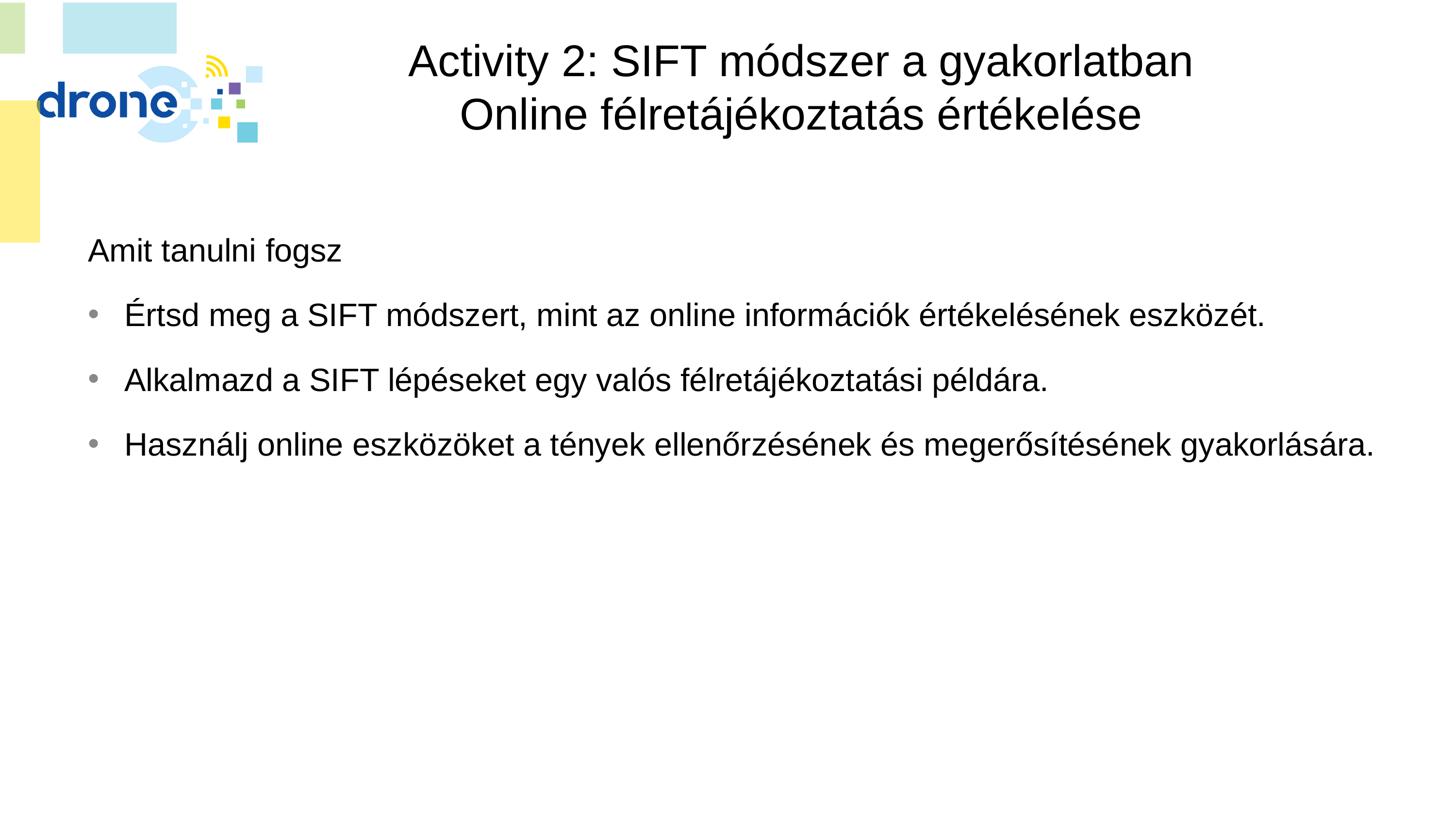

# Activity 2: SIFT módszer a gyakorlatban
Online félretájékoztatás értékelése

Amit tanulni fogsz
Értsd meg a SIFT módszert, mint az online információk értékelésének eszközét.
Alkalmazd a SIFT lépéseket egy valós félretájékoztatási példára.
Használj online eszközöket a tények ellenőrzésének és megerősítésének gyakorlására.